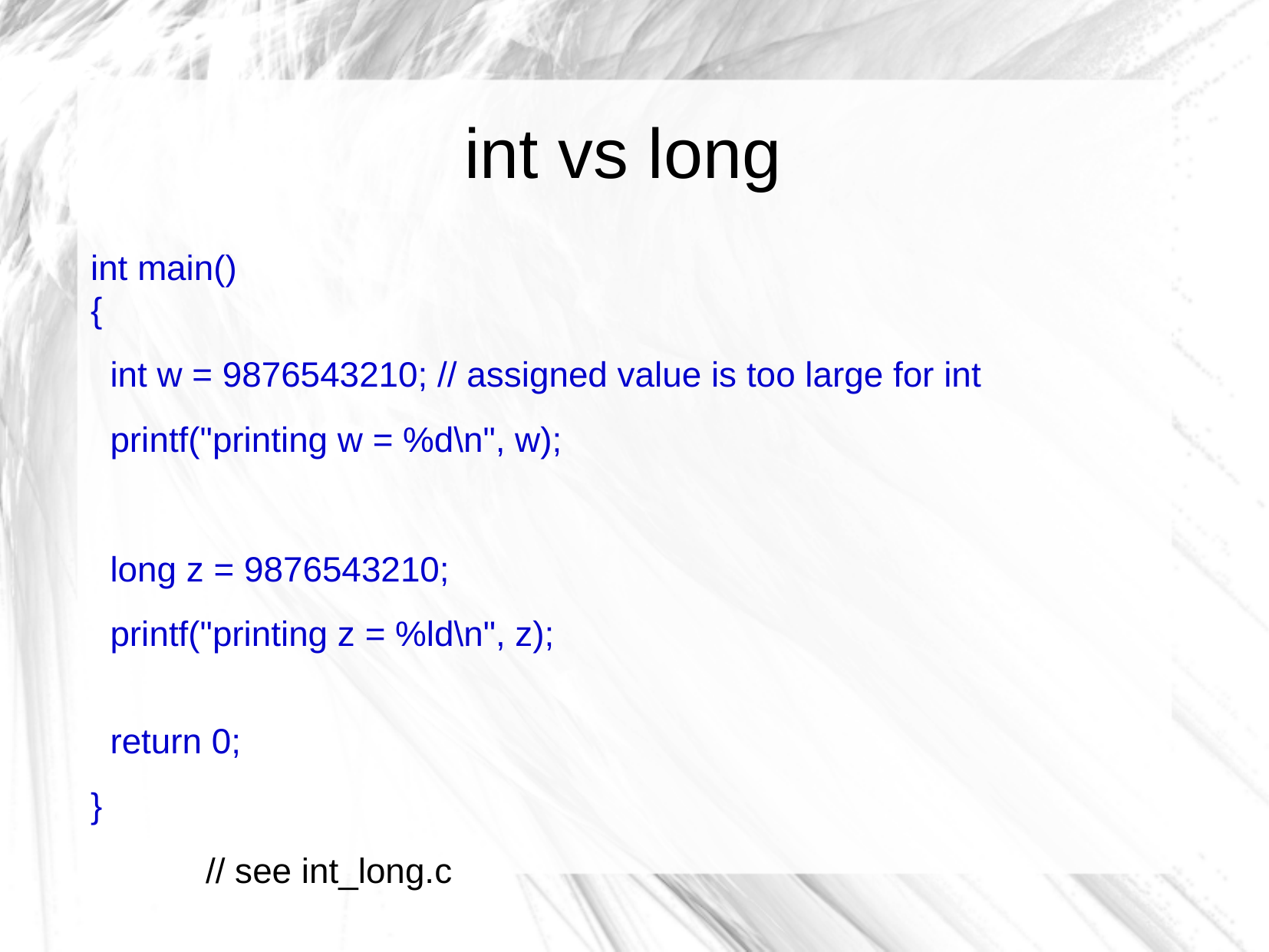

int vs long
int main()
{
  int w = 9876543210; // assigned value is too large for int
  printf("printing w = %d\n", w);

  long z = 9876543210;
  printf("printing z = %ld\n", z);
  return 0;
}
	// see int_long.c